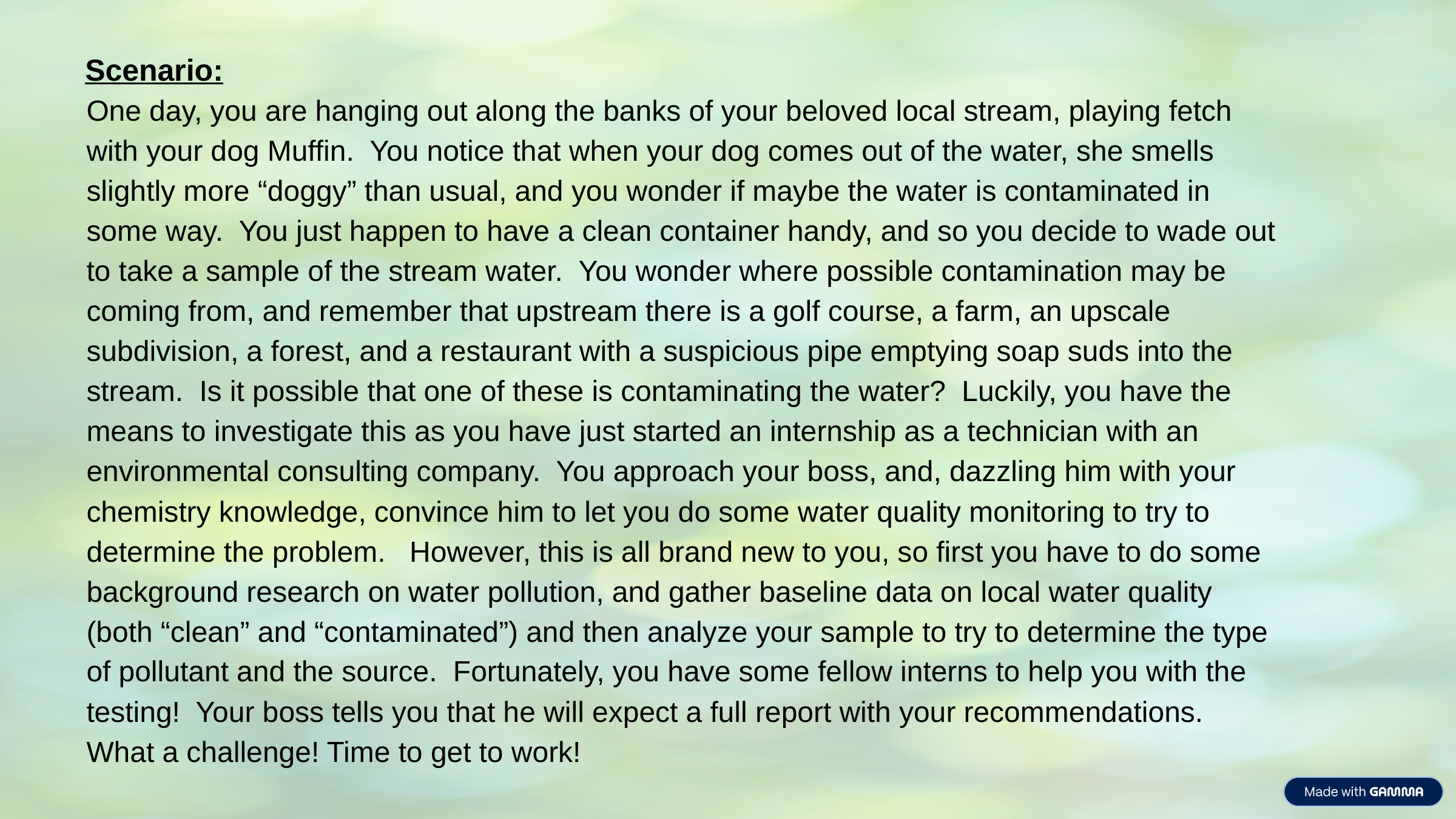

Scenario:
One day, you are hanging out along the banks of your beloved local stream, playing fetch with your dog Muffin.  You notice that when your dog comes out of the water, she smells slightly more “doggy” than usual, and you wonder if maybe the water is contaminated in some way.  You just happen to have a clean container handy, and so you decide to wade out to take a sample of the stream water.  You wonder where possible contamination may be coming from, and remember that upstream there is a golf course, a farm, an upscale subdivision, a forest, and a restaurant with a suspicious pipe emptying soap suds into the stream.  Is it possible that one of these is contaminating the water?  Luckily, you have the means to investigate this as you have just started an internship as a technician with an environmental consulting company.  You approach your boss, and, dazzling him with your chemistry knowledge, convince him to let you do some water quality monitoring to try to determine the problem.   However, this is all brand new to you, so first you have to do some background research on water pollution, and gather baseline data on local water quality (both “clean” and “contaminated”) and then analyze your sample to try to determine the type of pollutant and the source.  Fortunately, you have some fellow interns to help you with the testing!  Your boss tells you that he will expect a full report with your recommendations.  What a challenge! Time to get to work!